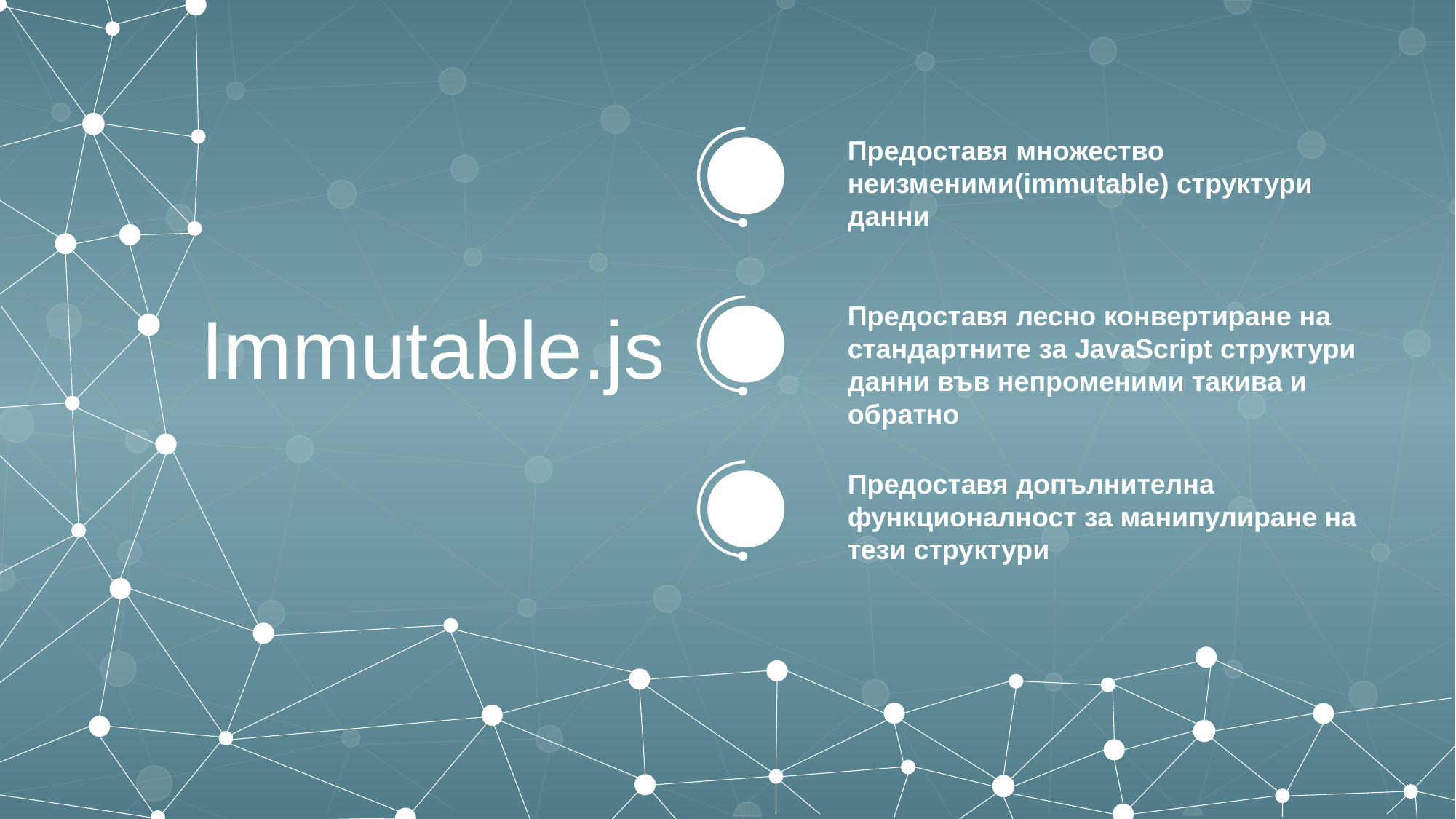

Предоставя множество неизменими(immutable) структури данни

Immutable.js
Предоставя лесно конвертиране на стандартните за JavaScript структури данни във непроменими такива и обратно

Предоставя допълнителна функционалност за манипулиране на тези структури